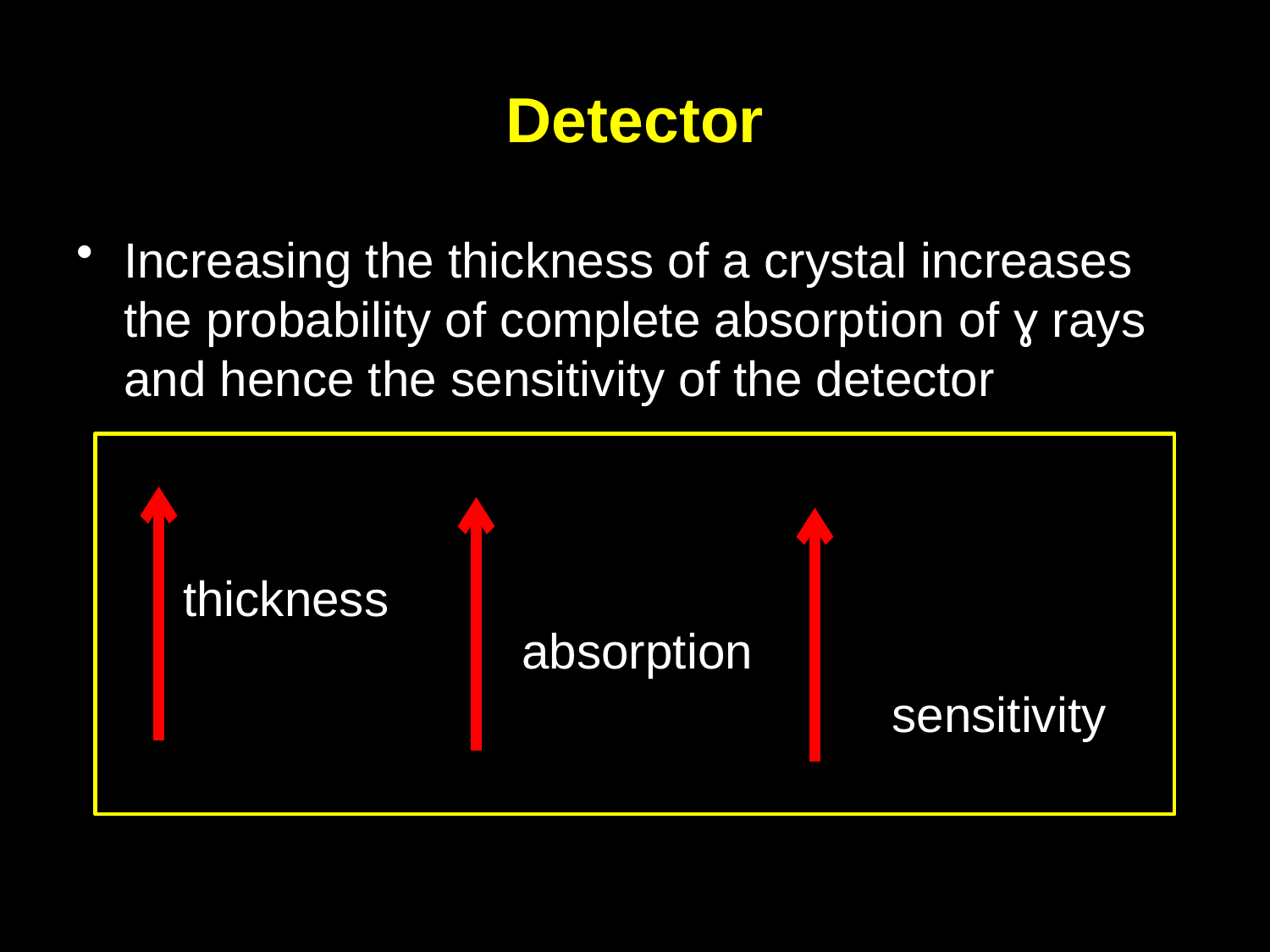

# Detector
Increasing the thickness of a crystal increases the probability of complete absorption of ɣ rays and hence the sensitivity of the detector

thickness
absorption
sensitivity